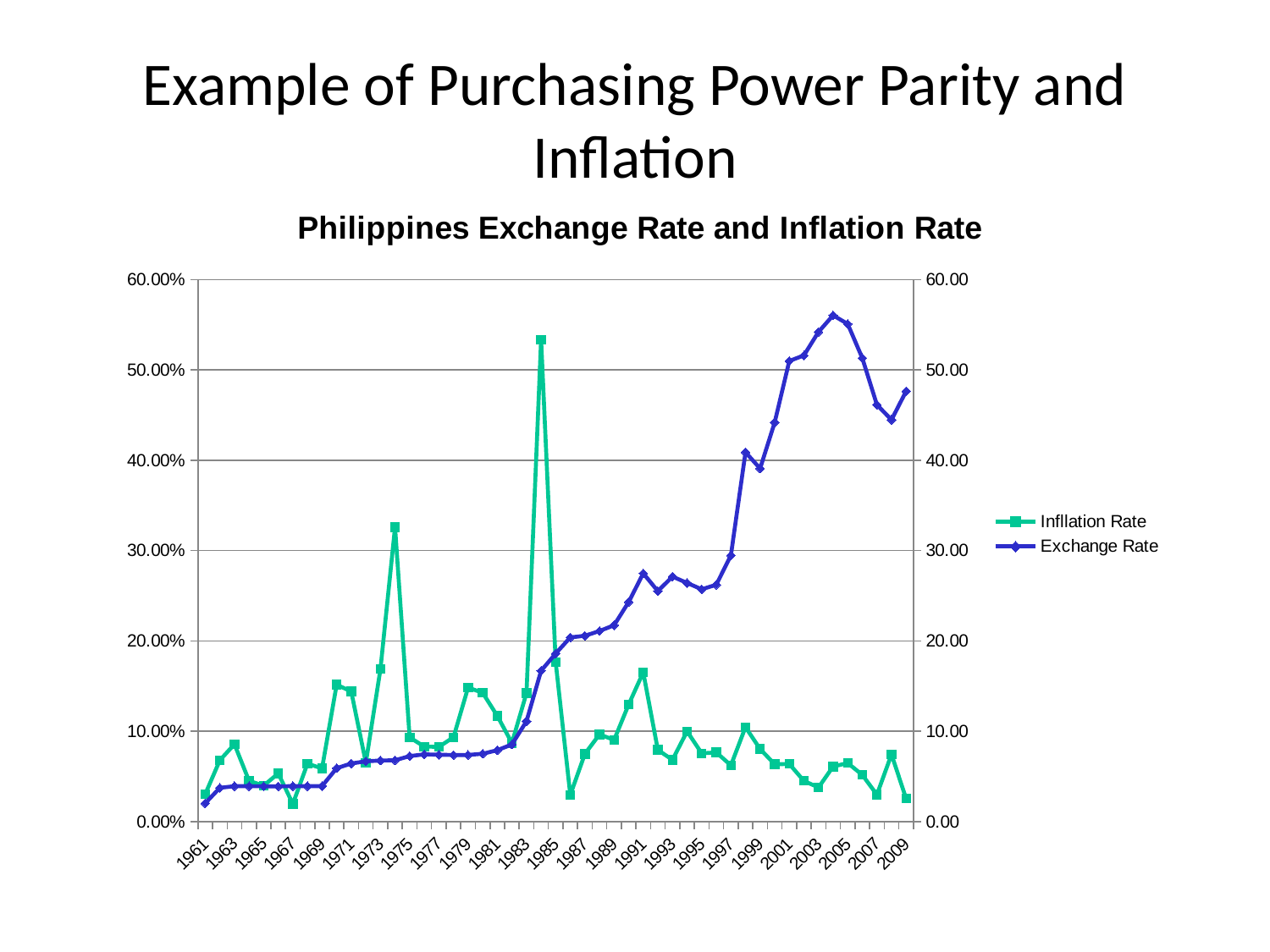

# Example of Purchasing Power Parity and Inflation

### Chart: Philippines Exchange Rate and Inflation Rate

| Category | Infllation Rate | Exchange Rate |
|---|---|---|
| 1961 | 0.030441178586329706 | 2.0251775073390137 |
| 1962 | 0.0679042106543013 | 3.737410700248761 |
| 1963 | 0.08567083337220464 | 3.9204496464964342 |
| 1964 | 0.04510987931627507 | 3.920032837245642 |
| 1965 | 0.03976509985483756 | 3.9100000858306867 |
| 1966 | 0.053347931703012455 | 3.904583215713501 |
| 1967 | 0.01963389335119881 | 3.9237499237060547 |
| 1968 | 0.06408144379791714 | 3.930000066757202 |
| 1969 | 0.05885735965592193 | 3.9320833683013916 |
| 1970 | 0.1515550422296441 | 5.907683372497559 |
| 1971 | 0.14399215937252396 | 6.431708335876481 |
| 1972 | 0.06511741505992515 | 6.67484188079834 |
| 1973 | 0.16871340047461703 | 6.756283283233669 |
| 1974 | 0.3259974142373494 | 6.787875175476074 |
| 1975 | 0.09315827484349917 | 7.2479000091552646 |
| 1976 | 0.08304539047122513 | 7.44025850296021 |
| 1977 | 0.08272875998279085 | 7.402824878692626 |
| 1978 | 0.09331739786505726 | 7.365758419036866 |
| 1979 | 0.14839543586705758 | 7.377550125122071 |
| 1980 | 0.142499490914817 | 7.511433124542243 |
| 1981 | 0.1170313893390005 | 7.899650096893311 |
| 1982 | 0.08701224355685289 | 8.539999961853018 |
| 1983 | 0.14221881058236344 | 11.112716674804723 |
| 1984 | 0.5333595760212582 | 16.698707580566303 |
| 1985 | 0.17632859912942564 | 18.607341766357493 |
| 1986 | 0.029528780585131198 | 20.385683059692383 |
| 1987 | 0.07498192099681843 | 20.56767463684082 |
| 1988 | 0.0964702287710347 | 21.094675064086935 |
| 1989 | 0.09033063566277715 | 21.73668289184569 |
| 1990 | 0.12971281273645371 | 24.31049919128419 |
| 1991 | 0.16526879899901928 | 27.478633880615117 |
| 1992 | 0.07932658326146845 | 25.512491226196293 |
| 1993 | 0.06832158128620842 | 27.11985015869155 |
| 1994 | 0.09991314599240425 | 26.417165756225646 |
| 1995 | 0.07550870238499963 | 25.71444129943849 |
| 1996 | 0.07661037838136187 | 26.215682983398427 |
| 1997 | 0.062243920223141756 | 29.470659255981364 |
| 1998 | 0.10457479375286804 | 40.893001556396264 |
| 1999 | 0.08032041143248322 | 39.0890007019043 |
| 2000 | 0.06344636496690113 | 44.192001342773565 |
| 2001 | 0.06381748051815084 | 50.99264907836914 |
| 2002 | 0.04503468091311202 | 51.60356521606445 |
| 2003 | 0.037776436627900416 | 54.20330047607421 |
| 2004 | 0.06093219773194498 | 56.039901733398395 |
| 2005 | 0.0647888689740959 | 55.08850000000001 |
| 2006 | 0.051677117877709566 | 51.314299999999996 |
| 2007 | 0.02981095071139109 | 46.14840000000001 |
| 2008 | 0.07431047746514637 | 44.474599999999995 |
| 2009 | 0.0255038601484637 | 47.6372 |